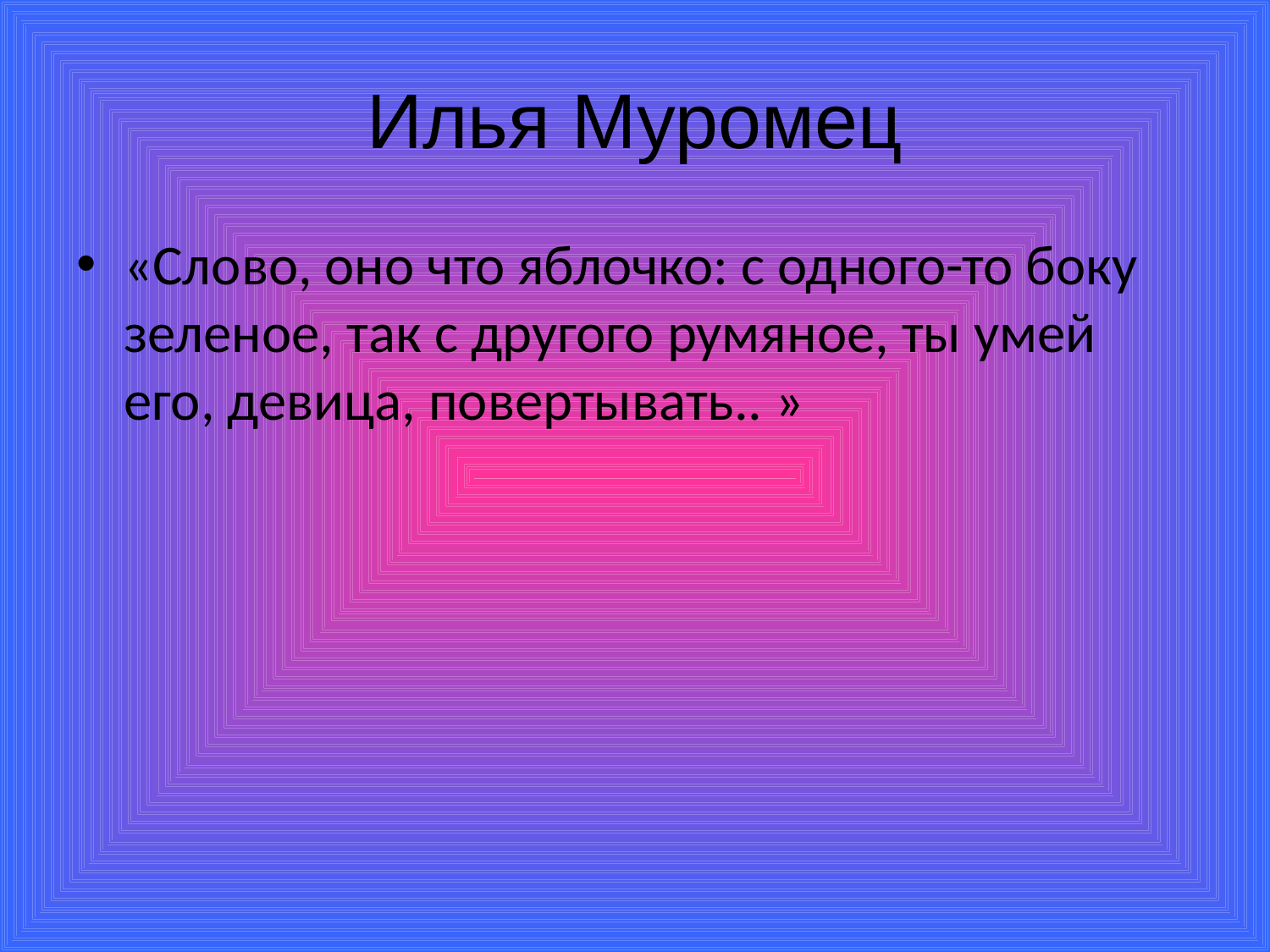

# Илья Муромец
«Слово, оно что яблочко: с одного-то боку зеленое, так с другого румяное, ты умей его, девица, повертывать.. »